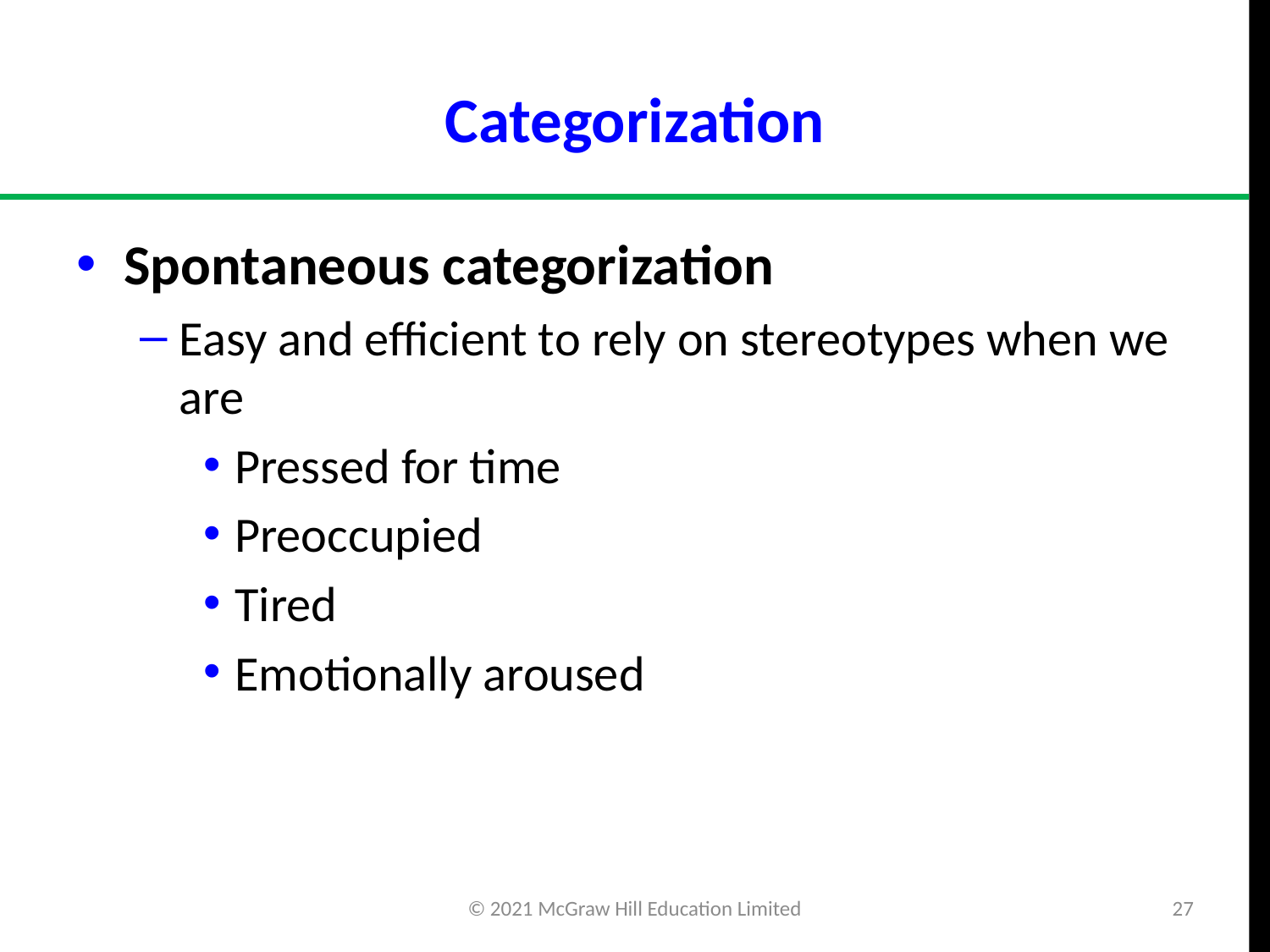

# Categorization
Spontaneous categorization
Easy and efficient to rely on stereotypes when we are
Pressed for time
Preoccupied
Tired
Emotionally aroused

© 2021 McGraw Hill Education Limited
27